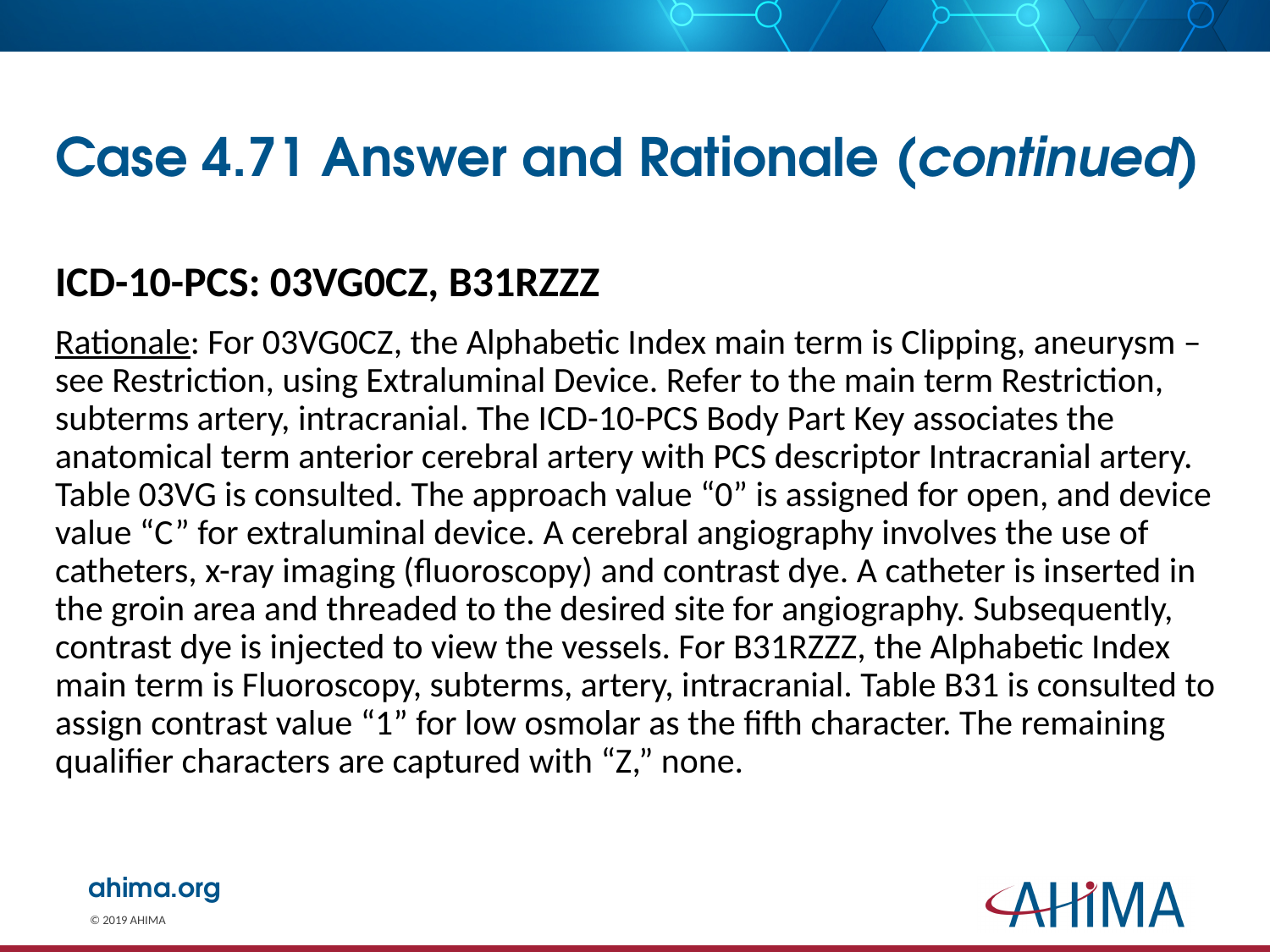

# Case 4.71 Answer and Rationale (continued)
ICD-10-PCS: 03VG0CZ, B31RZZZ
Rationale: For 03VG0CZ, the Alphabetic Index main term is Clipping, aneurysm – see Restriction, using Extraluminal Device. Refer to the main term Restriction, subterms artery, intracranial. The ICD-10-PCS Body Part Key associates the anatomical term anterior cerebral artery with PCS descriptor Intracranial artery. Table 03VG is consulted. The approach value “0” is assigned for open, and device value “C” for extraluminal device. A cerebral angiography involves the use of catheters, x-ray imaging (fluoroscopy) and contrast dye. A catheter is inserted in the groin area and threaded to the desired site for angiography. Subsequently, contrast dye is injected to view the vessels. For B31RZZZ, the Alphabetic Index main term is Fluoroscopy, subterms, artery, intracranial. Table B31 is consulted to assign contrast value “1” for low osmolar as the fifth character. The remaining qualifier characters are captured with “Z,” none.